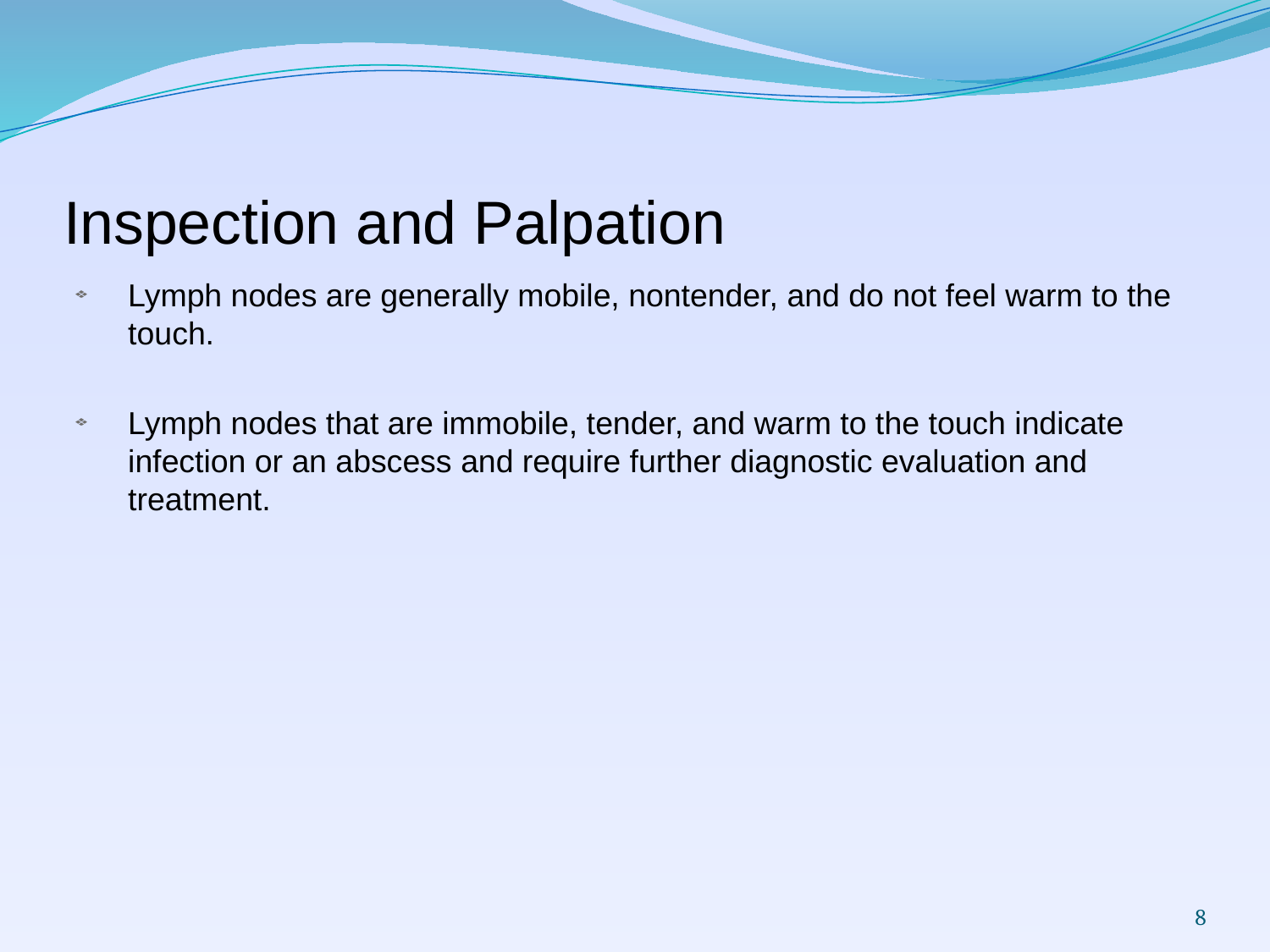

# Inspection and Palpation
Lymph nodes are generally mobile, nontender, and do not feel warm to the touch.
Lymph nodes that are immobile, tender, and warm to the touch indicate infection or an abscess and require further diagnostic evaluation and treatment.

8